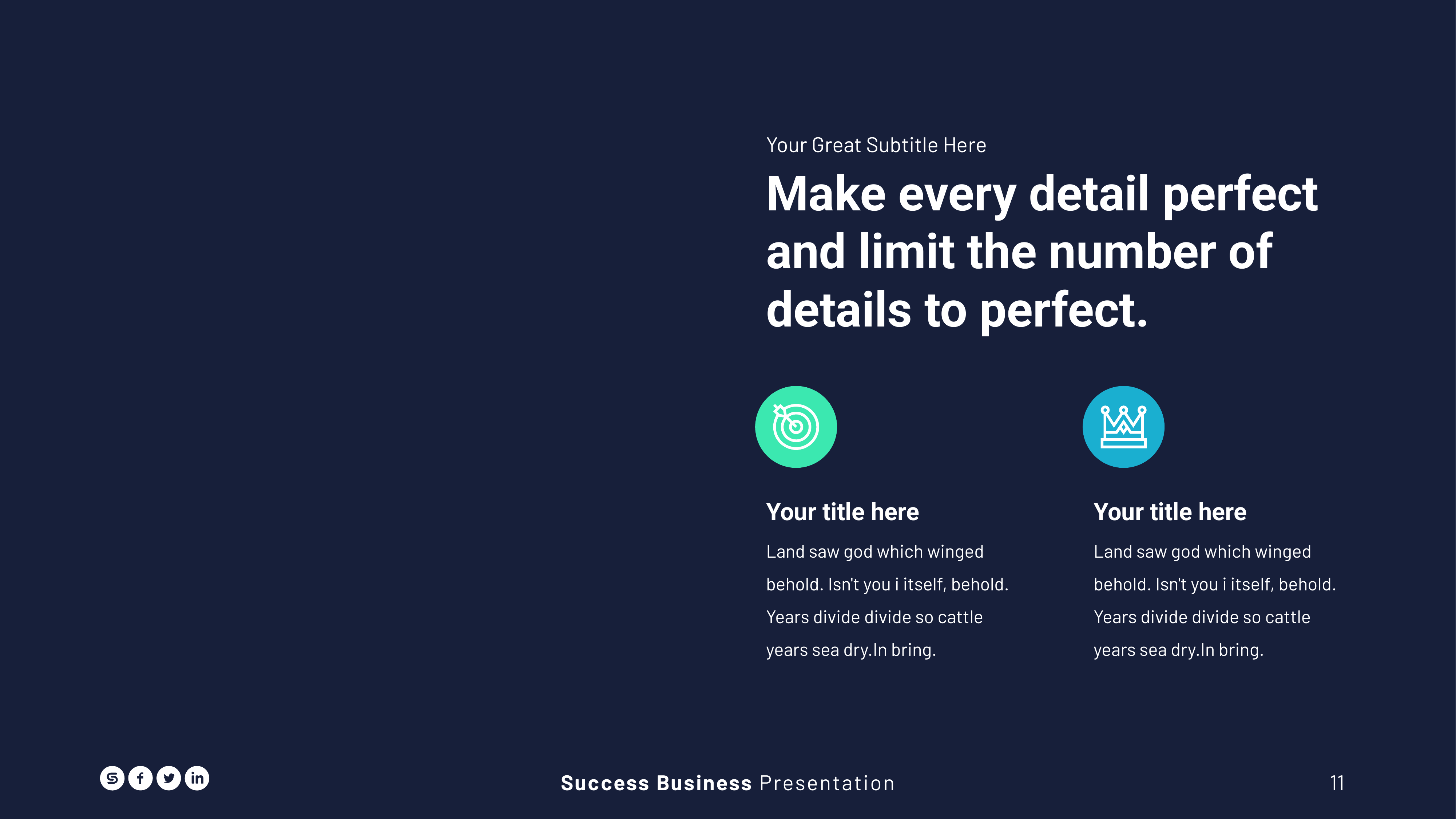

Your Great Subtitle Here
Make every detail perfect and limit the number of details to perfect.

Your title here
Land saw god which winged behold. Isn't you i itself, behold. Years divide divide so cattle years sea dry.In bring.
Your title here
Land saw god which winged behold. Isn't you i itself, behold. Years divide divide so cattle years sea dry.In bring.